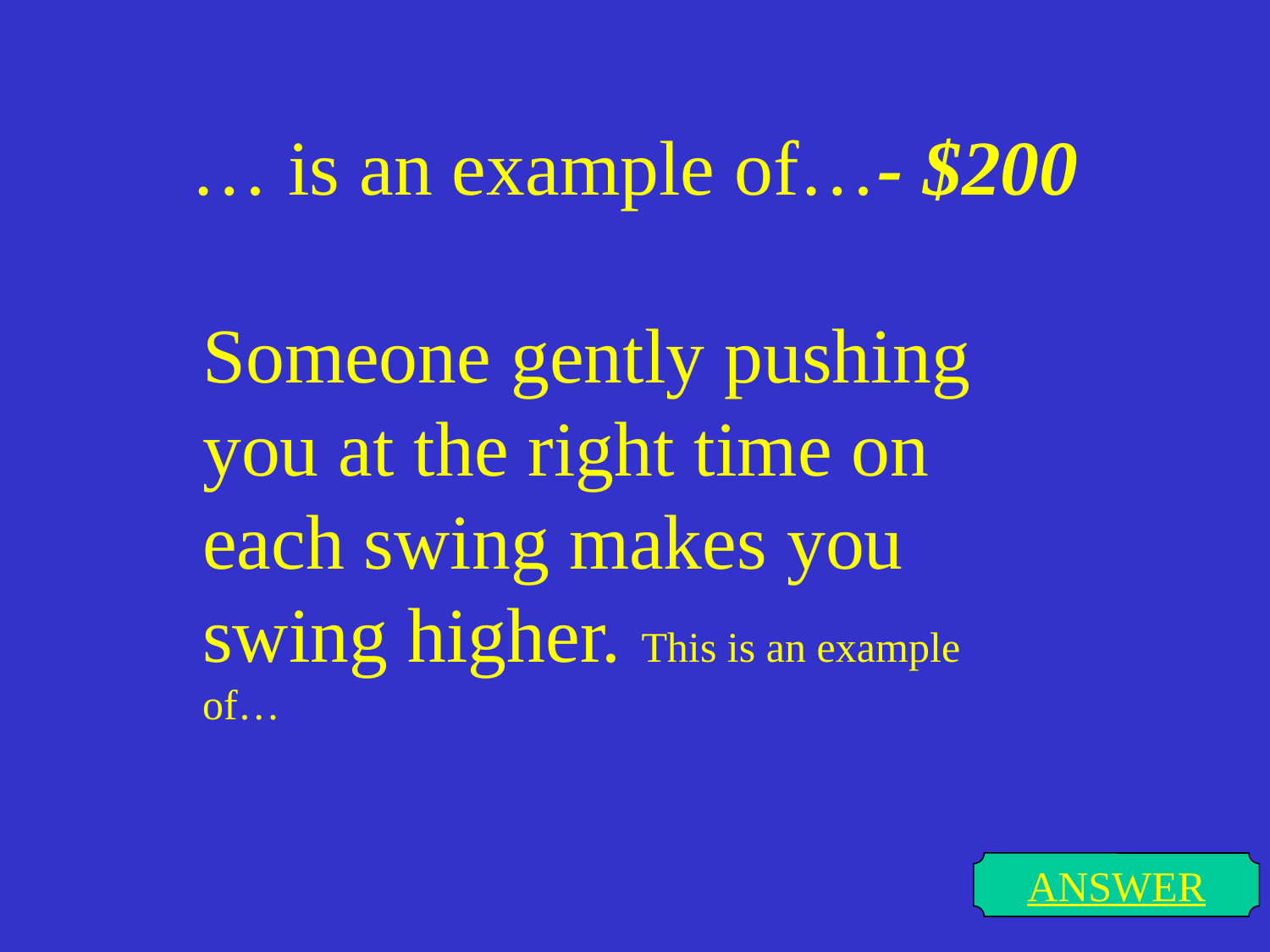

# … is an example of…- $200

Someone gently pushing you at the right time on each swing makes you swing higher. This is an example of…

ANSWER